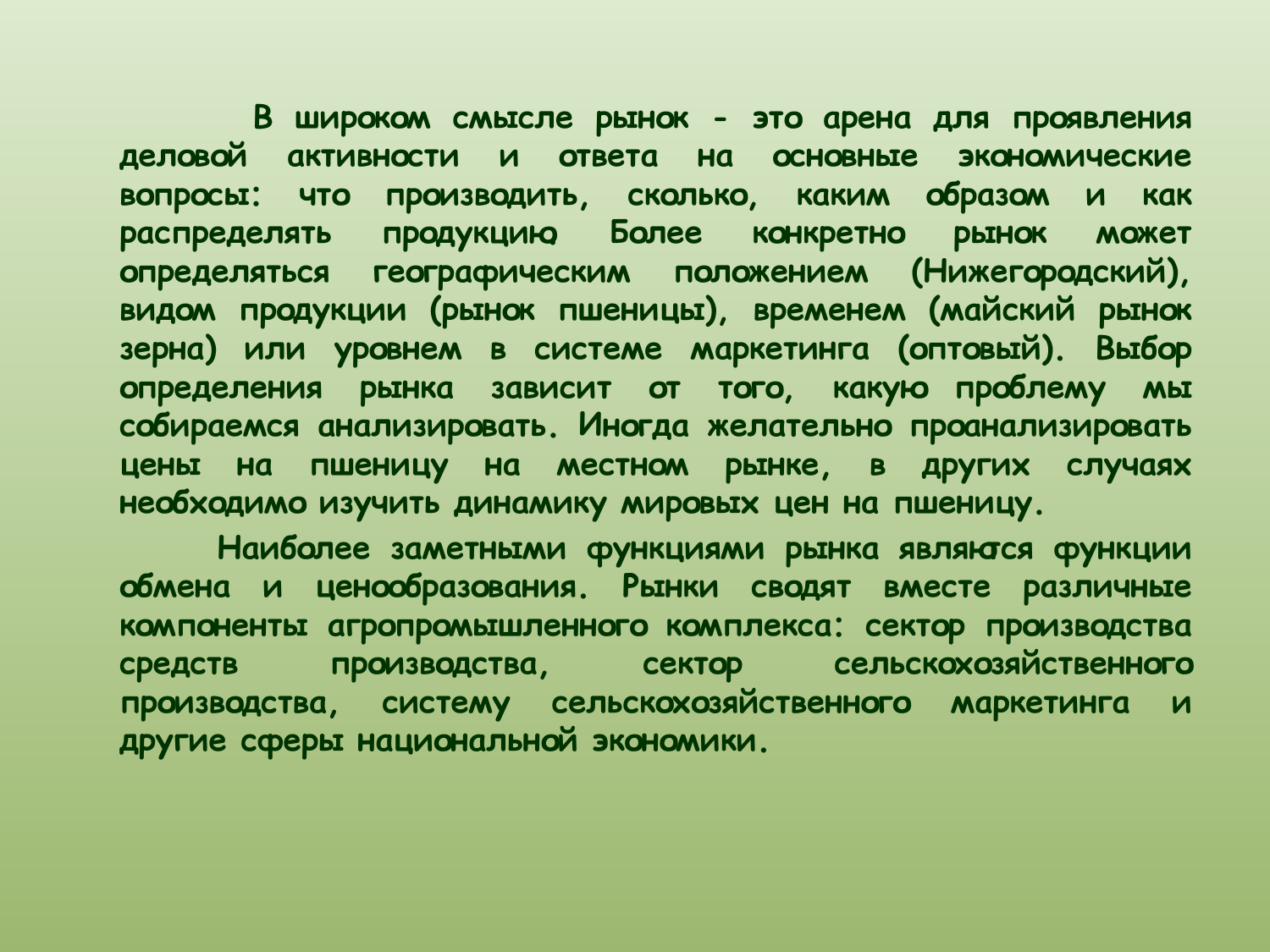

В широком смысле рынок - это арена для проявления деловой активности и ответа на основные экономические вопросы: что производить, сколько, каким образом и как распределять продукцию. Более конкретно рынок может определяться географическим положением (Нижегородский), видом продукции (рынок пшеницы), временем (майский рынок зерна) или уровнем в системе маркетинга (оптовый). Выбор определения рынка зависит от того, какую проблему мы собираемся анализировать. Иногда желательно проанализировать цены на пшеницу на местном рынке, в других случаях необходимо изучить динамику мировых цен на пшеницу.
       Наиболее заметными функциями рынка являются функции обмена и ценообразования. Рынки сводят вместе различные компоненты агропромышленного комплекса: сектор производства средств производства, сектор сельскохозяйственного производства, систему сельскохозяйственного маркетинга и другие сферы национальной экономики.